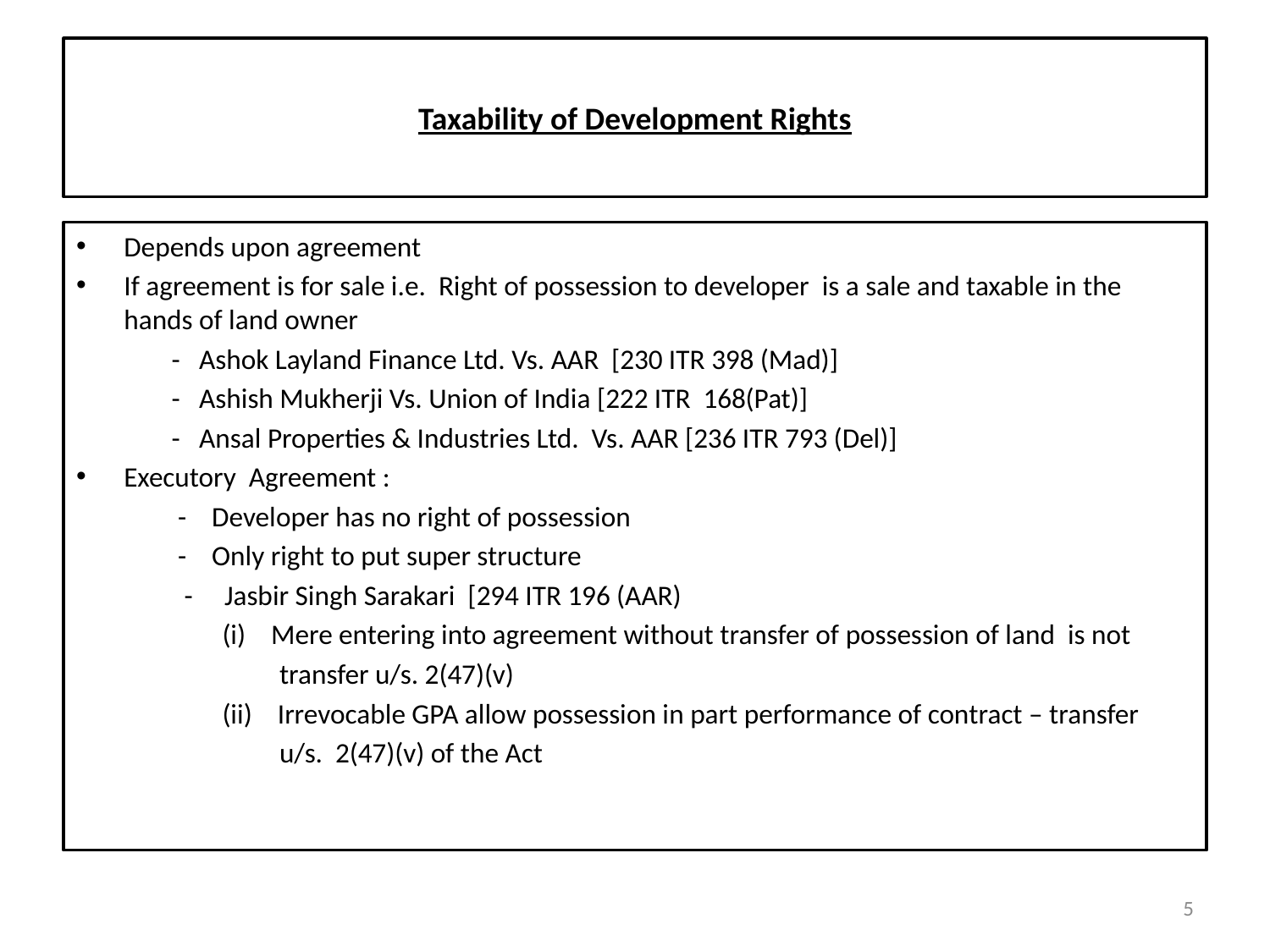

# Taxability of Development Rights
Depends upon agreement
If agreement is for sale i.e.  Right of possession to developer  is a sale and taxable in the hands of land owner
               -   Ashok Layland Finance Ltd. Vs. AAR  [230 ITR 398 (Mad)]
               -   Ashish Mukherji Vs. Union of India [222 ITR  168(Pat)]
               -   Ansal Properties & Industries Ltd.  Vs. AAR [236 ITR 793 (Del)]
Executory  Agreement :
                -    Developer has no right of possession
                -    Only right to put super structure
                 -     Jasbir Singh Sarakari  [294 ITR 196 (AAR)
                       (i)    Mere entering into agreement without transfer of possession of land  is not
                                transfer u/s. 2(47)(v)
                       (ii)    Irrevocable GPA allow possession in part performance of contract – transfer
                                u/s.  2(47)(v) of the Act
5